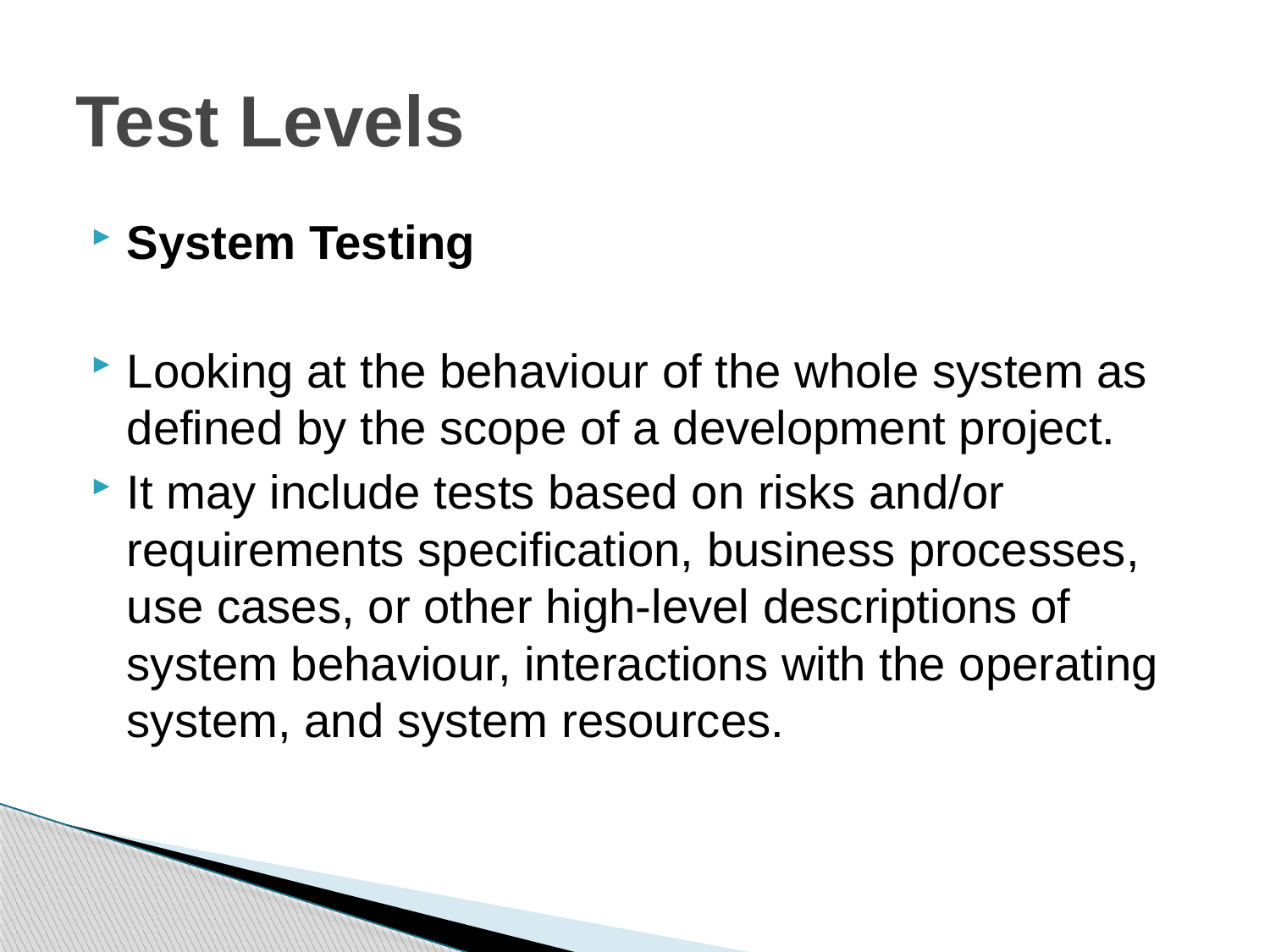

# Test Levels
System Testing

Looking at the behaviour of the whole system as defined by the scope of a development project.
It may include tests based on risks and/or requirements specification, business processes, use cases, or other high-level descriptions of system behaviour, interactions with the operating system, and system resources.